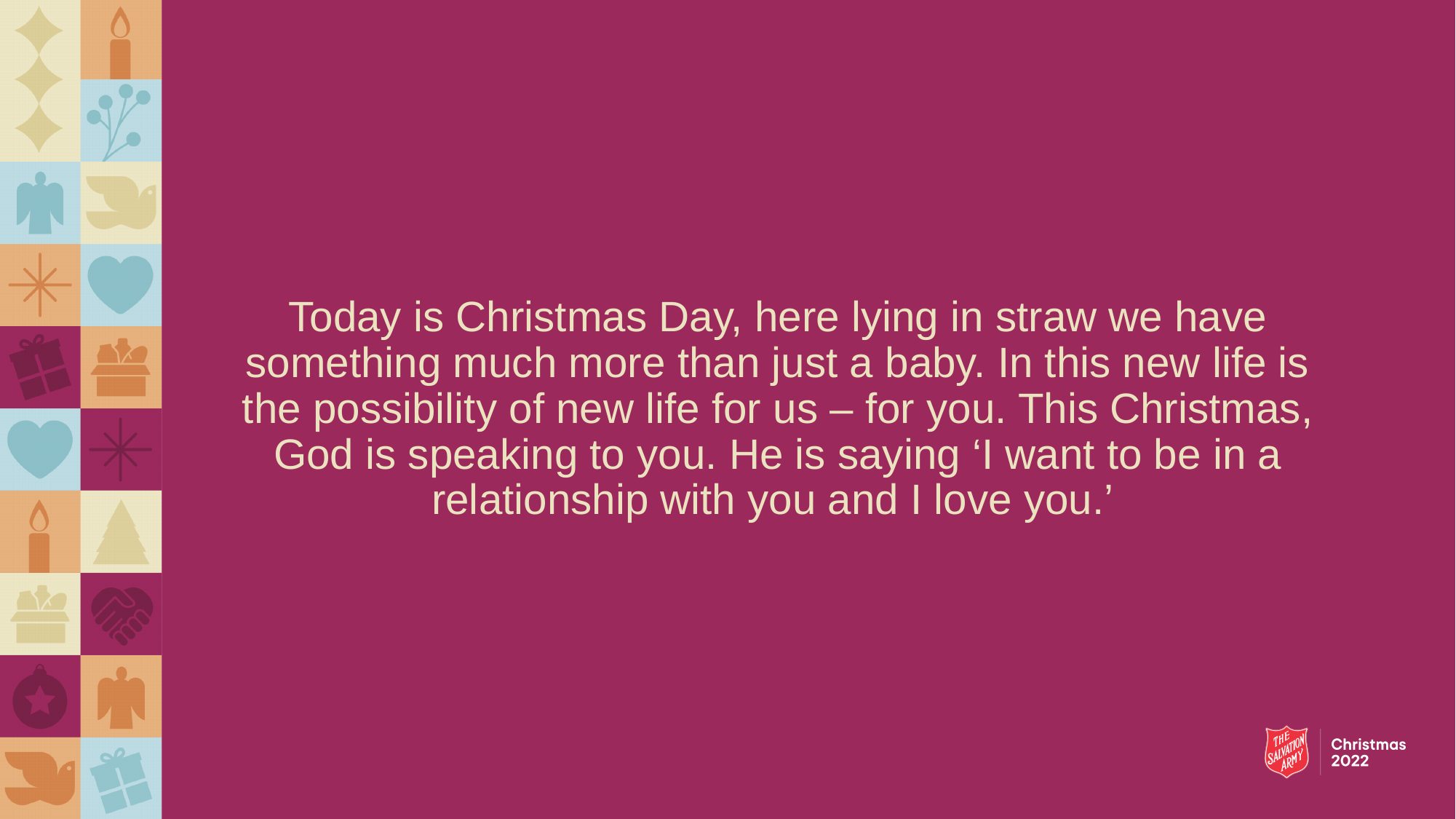

Today is Christmas Day, here lying in straw we have something much more than just a baby. In this new life is the possibility of new life for us – for you. This Christmas, God is speaking to you. He is saying ‘I want to be in a relationship with you and I love you.’